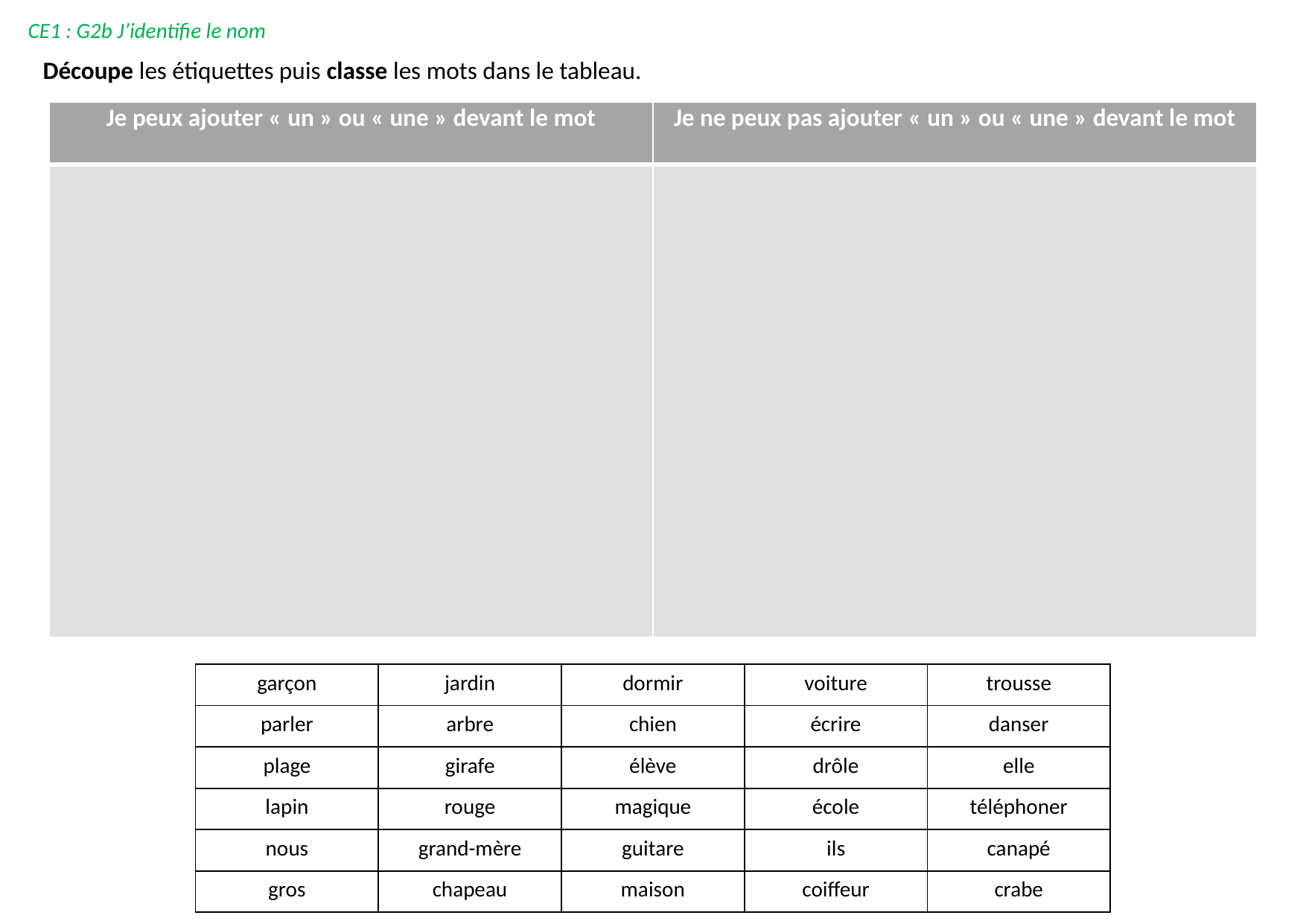

CE1 : G2b J’identifie le nom
Découpe les étiquettes puis classe les mots dans le tableau.
| Je peux ajouter « un » ou « une » devant le mot | Je ne peux pas ajouter « un » ou « une » devant le mot |
| --- | --- |
|  |  |
| garçon | jardin | dormir | voiture | trousse |
| --- | --- | --- | --- | --- |
| parler | arbre | chien | écrire | danser |
| plage | girafe | élève | drôle | elle |
| lapin | rouge | magique | école | téléphoner |
| nous | grand-mère | guitare | ils | canapé |
| gros | chapeau | maison | coiffeur | crabe |